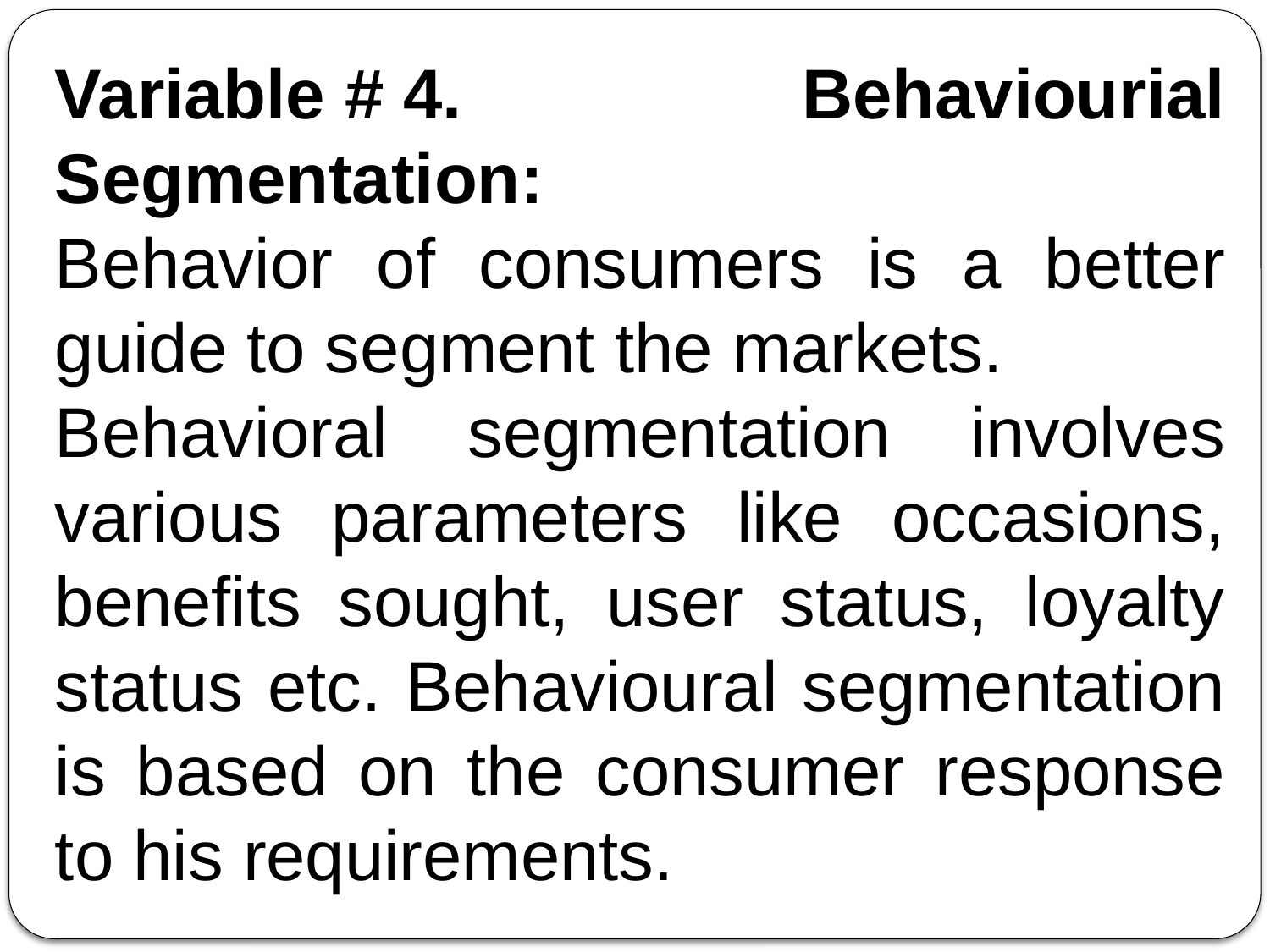

Variable # 4. Behaviourial Segmentation:
Behavior of consumers is a better guide to segment the markets.
Behavioral segmentation involves various parameters like occasions, benefits sought, user status, loyalty status etc. Behavioural segmentation is based on the consumer response to his requirements.